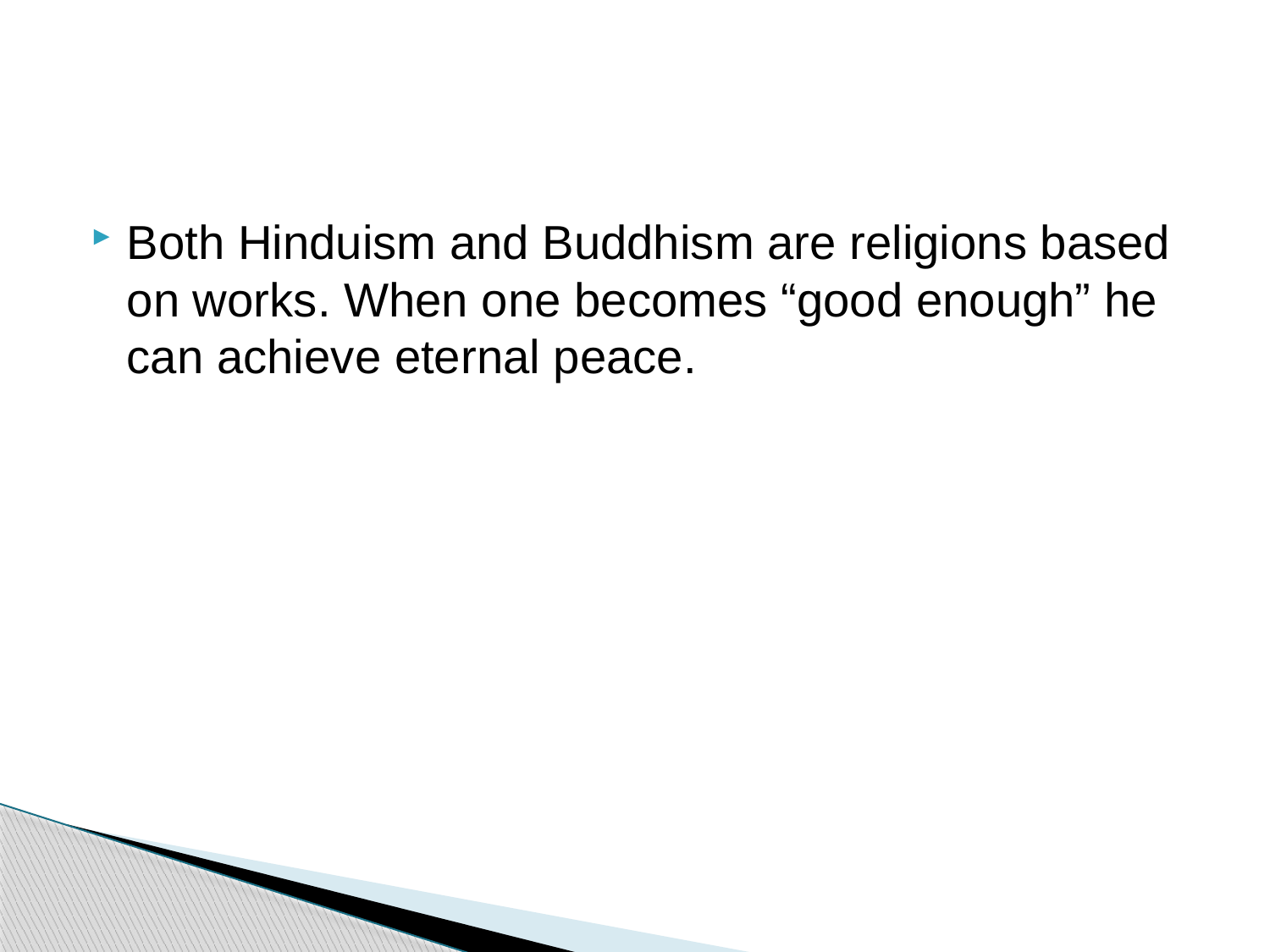

#
Both Hinduism and Buddhism are religions based on works. When one becomes “good enough” he can achieve eternal peace.